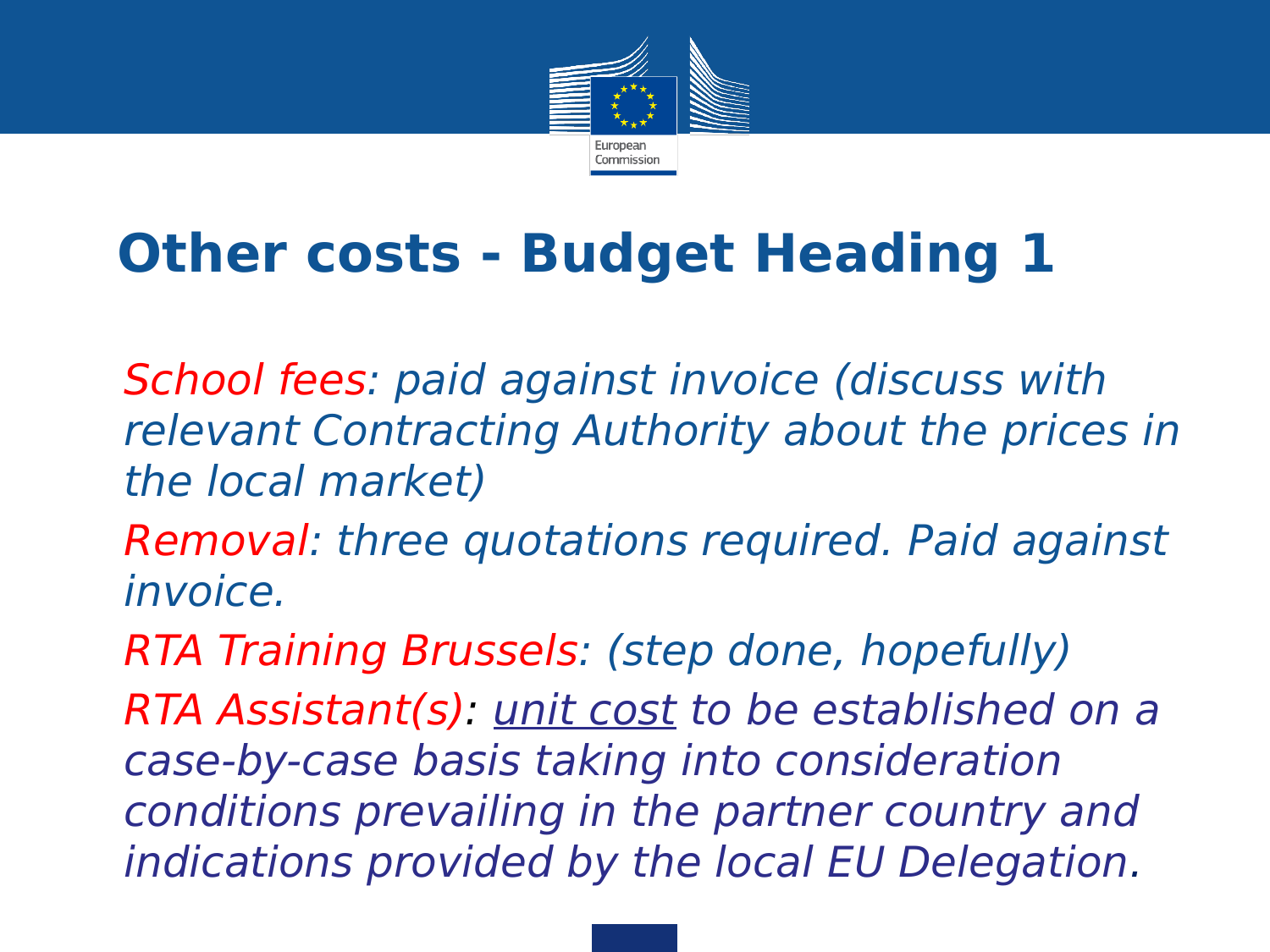

# Other costs - Budget Heading 1
School fees: paid against invoice (discuss with relevant Contracting Authority about the prices in the local market)
Removal: three quotations required. Paid against invoice.
RTA Training Brussels: (step done, hopefully)
RTA Assistant(s): unit cost to be established on a case-by-case basis taking into consideration conditions prevailing in the partner country and indications provided by the local EU Delegation.